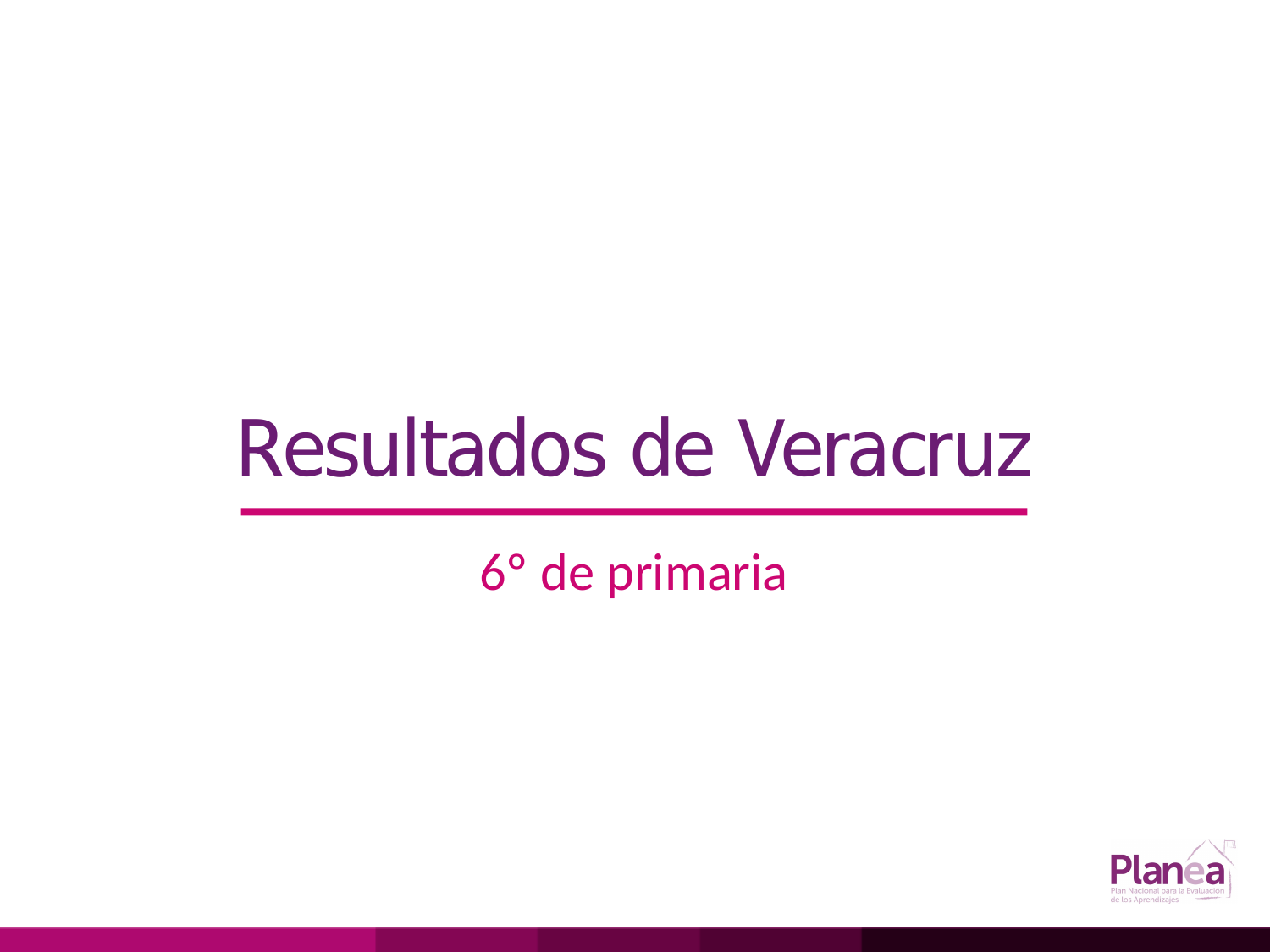

# Resultados de Veracruz

6º de primaria